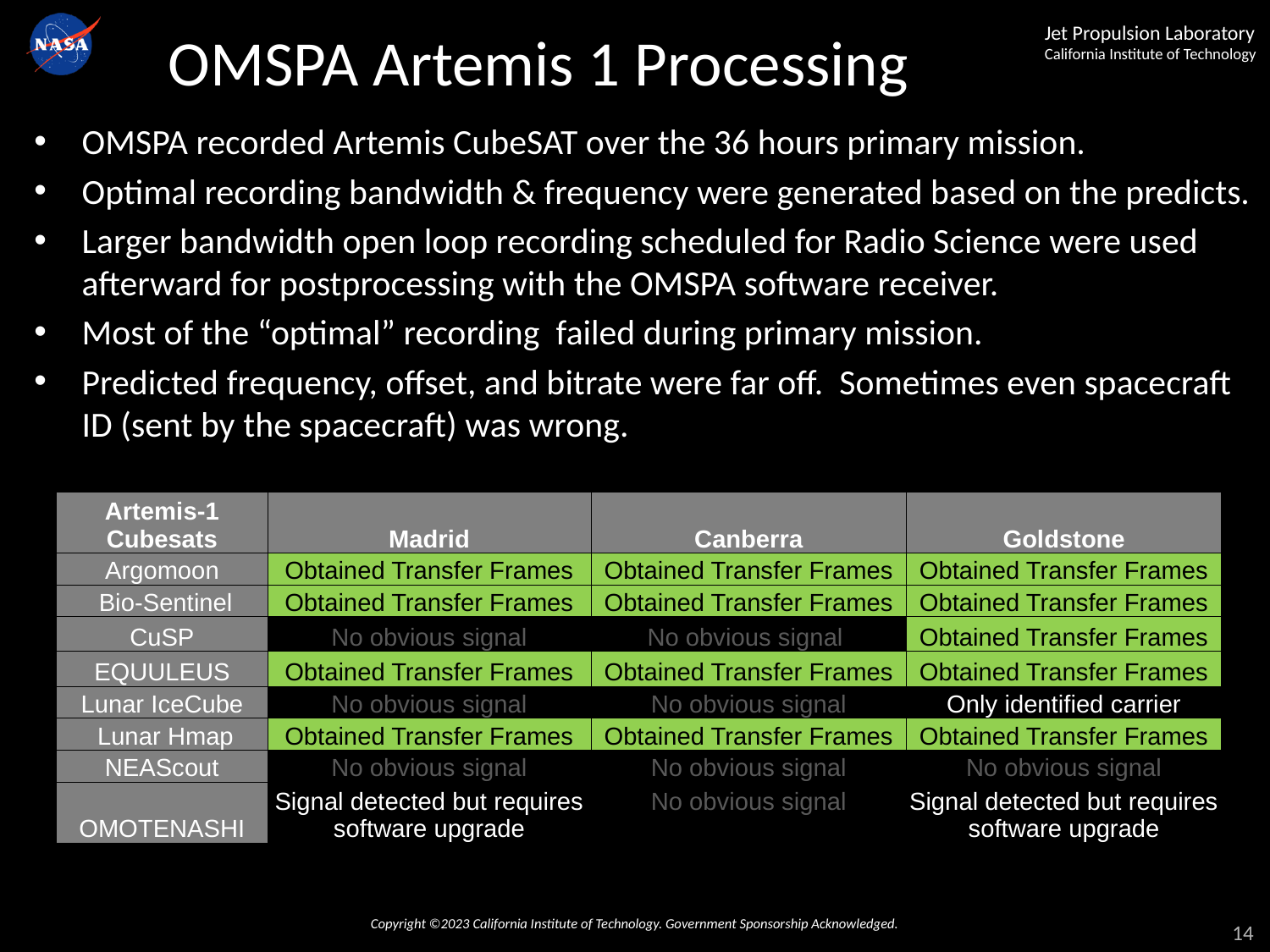

# OMSPA Artemis 1 Processing
OMSPA recorded Artemis CubeSAT over the 36 hours primary mission.
Optimal recording bandwidth & frequency were generated based on the predicts.
Larger bandwidth open loop recording scheduled for Radio Science were used afterward for postprocessing with the OMSPA software receiver.
Most of the “optimal” recording  failed during primary mission.
Predicted frequency, offset, and bitrate were far off.  Sometimes even spacecraft ID (sent by the spacecraft) was wrong.

| Artemis-1 Cubesats | Madrid | Canberra | Goldstone |
| --- | --- | --- | --- |
| Argomoon | Obtained Transfer Frames | Obtained Transfer Frames | Obtained Transfer Frames |
| Bio-Sentinel | Obtained Transfer Frames | Obtained Transfer Frames | Obtained Transfer Frames |
| CuSP | No obvious signal | No obvious signal | Obtained Transfer Frames |
| EQUULEUS | Obtained Transfer Frames | Obtained Transfer Frames | Obtained Transfer Frames |
| Lunar IceCube | No obvious signal | No obvious signal | Only identified carrier |
| Lunar Hmap | Obtained Transfer Frames | Obtained Transfer Frames | Obtained Transfer Frames |
| NEAScout | No obvious signal | No obvious signal | No obvious signal |
| OMOTENASHI | Signal detected but requires software upgrade | No obvious signal | Signal detected but requires software upgrade |
14